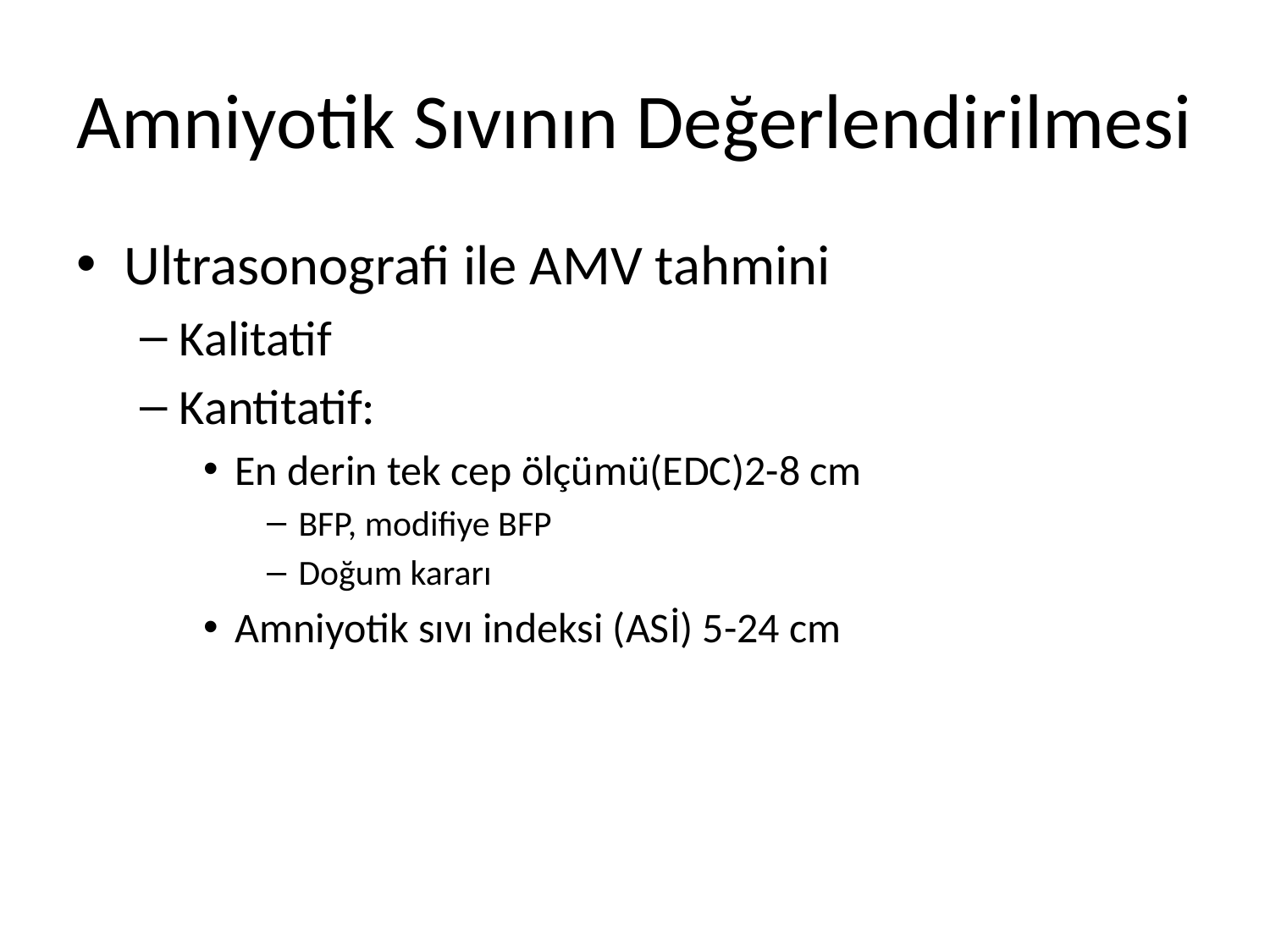

# Amniyotik Sıvının Değerlendirilmesi
Ultrasonografi ile AMV tahmini
Kalitatif
Kantitatif:
En derin tek cep ölçümü(EDC)2-8 cm
BFP, modifiye BFP
Doğum kararı
Amniyotik sıvı indeksi (ASİ) 5-24 cm
İki boyutlu cep ölçümü 15-50
2x1 cm cep ölçümü/2x2 cm cep ölçümü